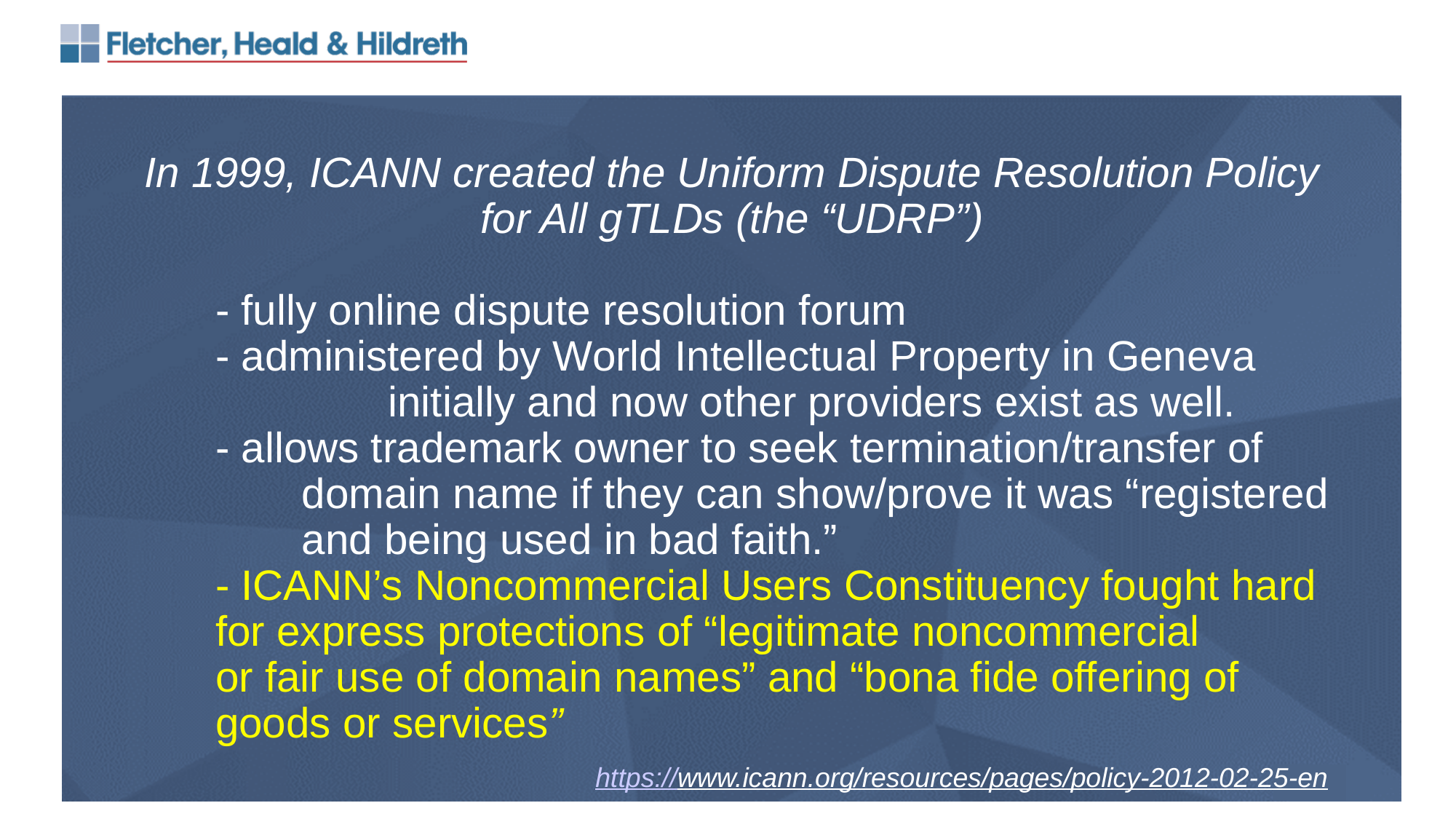

In 1999, ICANN created the Uniform Dispute Resolution Policy for All gTLDs (the “UDRP”)

	- fully online dispute resolution forum
	- administered by World Intellectual Property in Geneva 				initially and now other providers exist as well.
	- allows trademark owner to seek termination/transfer of 			domain name if they can show/prove it was “registered 		and being used in bad faith.”
	- ICANN’s Noncommercial Users Constituency fought hard 		for express protections of “legitimate noncommercial 			or fair use of domain names” and “bona fide offering of 		goods or services”

https://www.icann.org/resources/pages/policy-2012-02-25-en